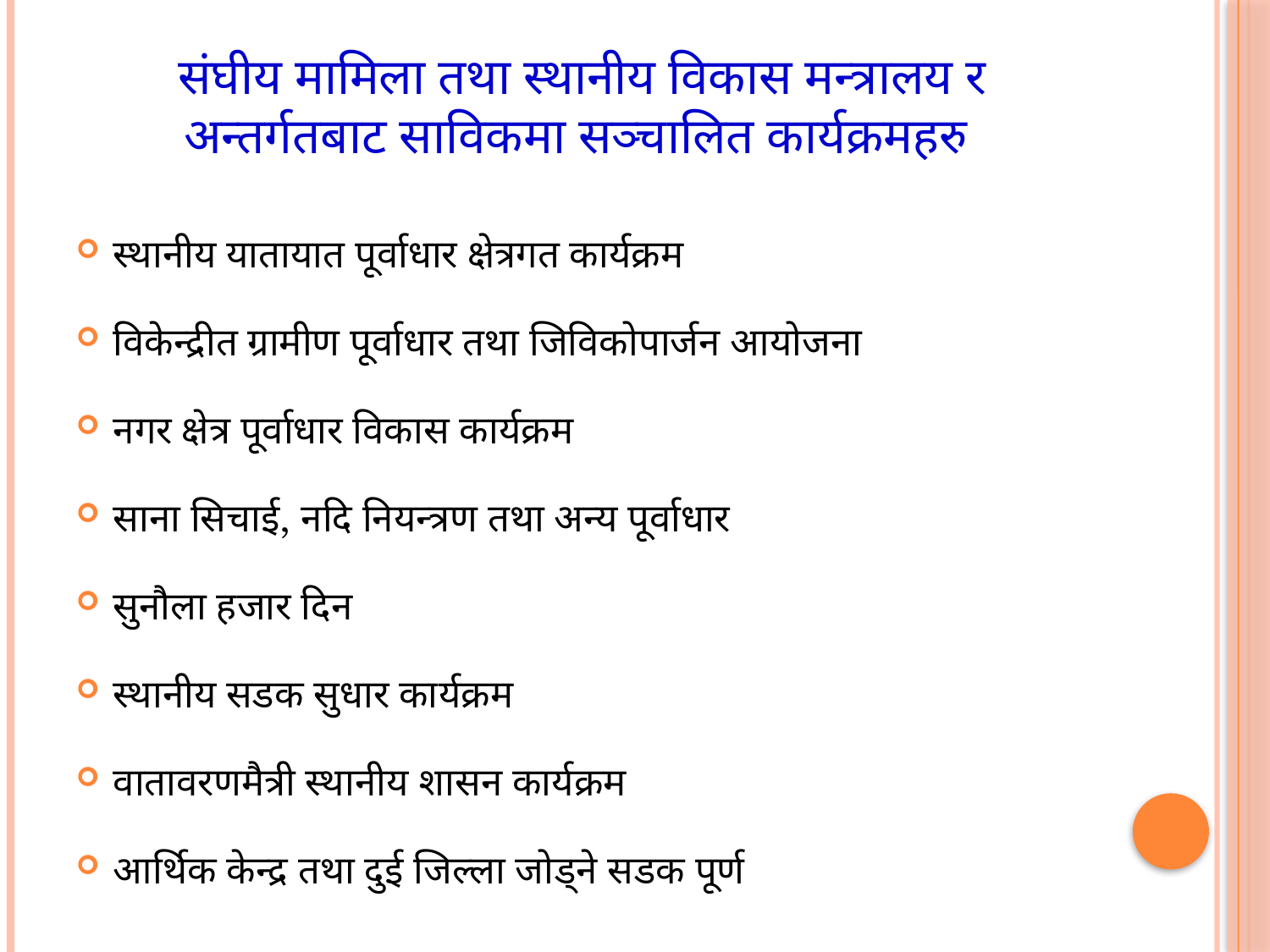

# संघीय मामिला तथा स्थानीय विकास मन्त्रालय र अन्तर्गतबाट साविकमा सञ्चालित कार्यक्रमहरु
स्थानीय यातायात पूर्वाधार क्षेत्रगत कार्यक्रम
विकेन्द्रीत ग्रामीण पूर्वाधार तथा जिविकोपार्जन आयोजना
नगर क्षेत्र पूर्वाधार विकास कार्यक्रम
साना सिचाई, नदि नियन्त्रण तथा अन्य पूर्वाधार
सुनौला हजार दिन
स्थानीय सडक सुधार कार्यक्रम
वातावरणमैत्री स्थानीय शासन कार्यक्रम
आर्थिक केन्द्र तथा दुई जिल्ला जोड्ने सडक पूर्ण